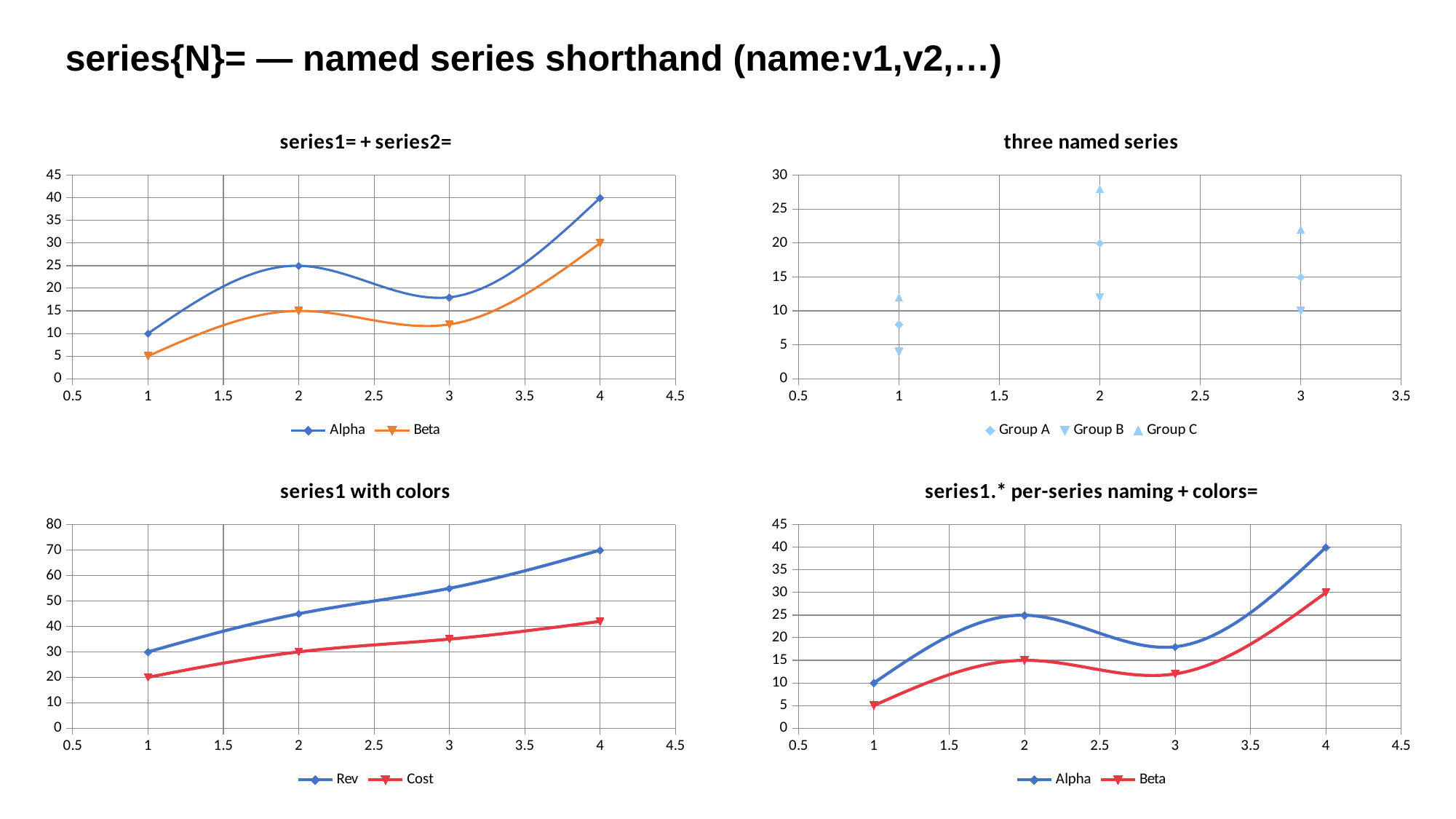

series{N}= — named series shorthand (name:v1,v2,…)

### Chart: series1= + series2=

| Category |  |  |
|---|---|---|

### Chart: three named series

| Category |  |  |  |
|---|---|---|---|

### Chart: series1 with colors

| Category |  |  |
|---|---|---|

### Chart: series1.* per-series naming + colors=

| Category |  |  |
|---|---|---|